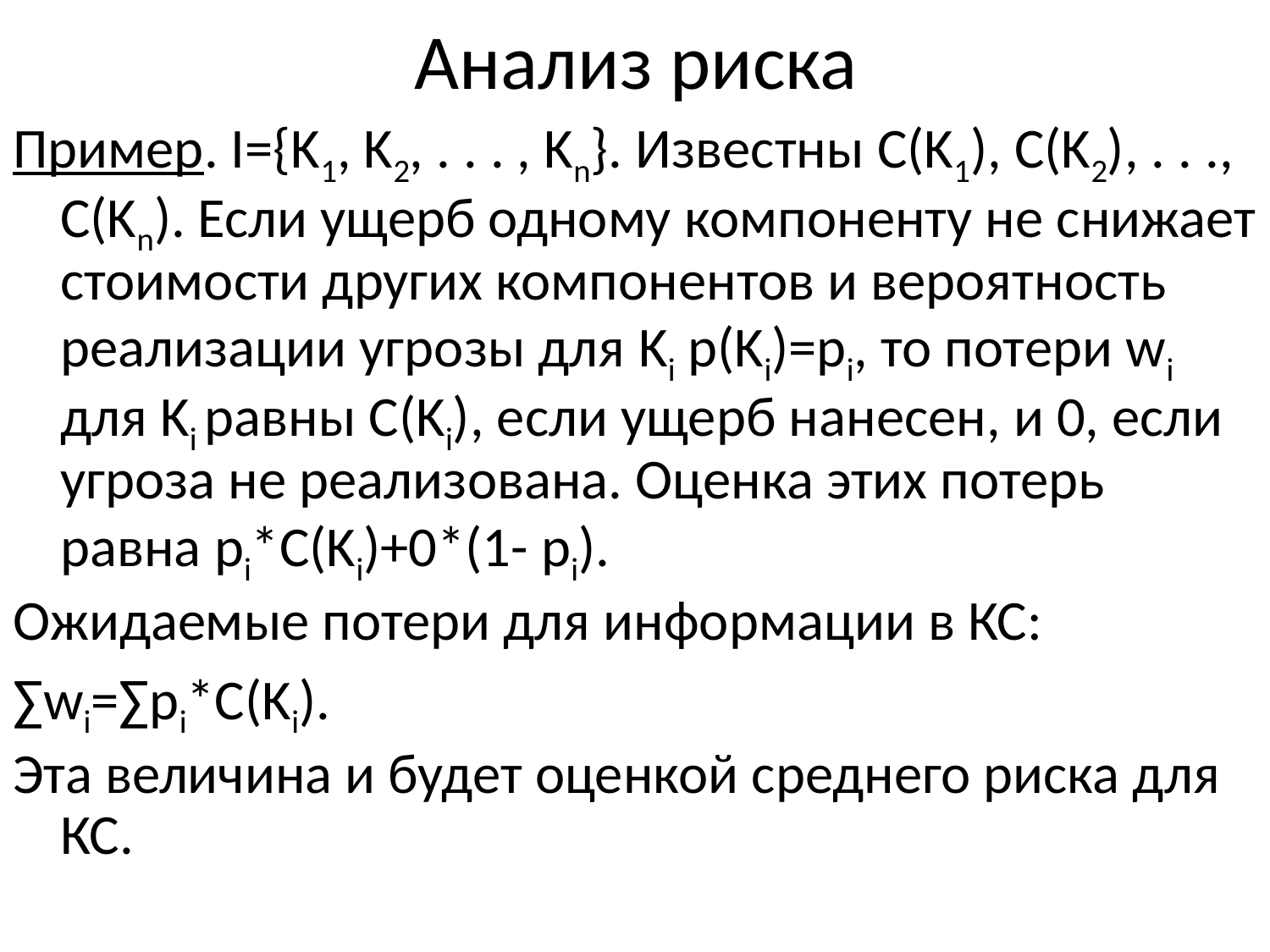

# Анализ риска
Пример. I={K1, K2, . . . , Kn}. Известны C(K1), C(K2), . . ., C(Kn). Если ущерб одному компоненту не снижает стоимости других компонентов и вероятность реализации угрозы для Ki p(Ki)=pi, то потери wi для Ki равны C(Ki), если ущерб нанесен, и 0, если угроза не реализована. Оценка этих потерь равна pi*C(Ki)+0*(1- pi).
Ожидаемые потери для информации в КС:
∑wi=∑pi*C(Ki).
Эта величина и будет оценкой среднего риска для КС.